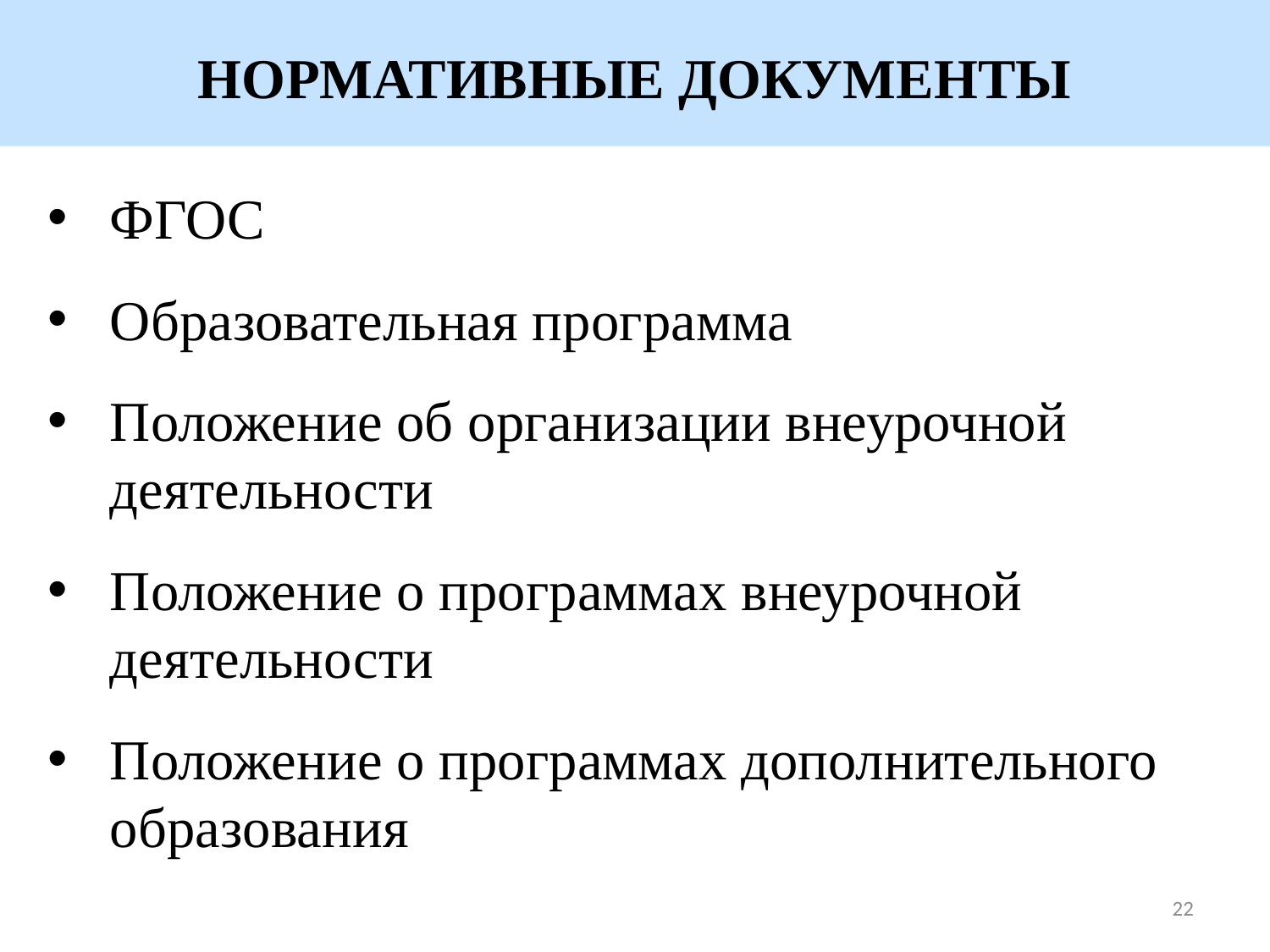

НОРМАТИВНЫЕ ДОКУМЕНТЫ
ФГОС

Образовательная программа

Положение об организации внеурочной деятельности

Положение о программах внеурочной деятельности

Положение о программах дополнительного образования
22